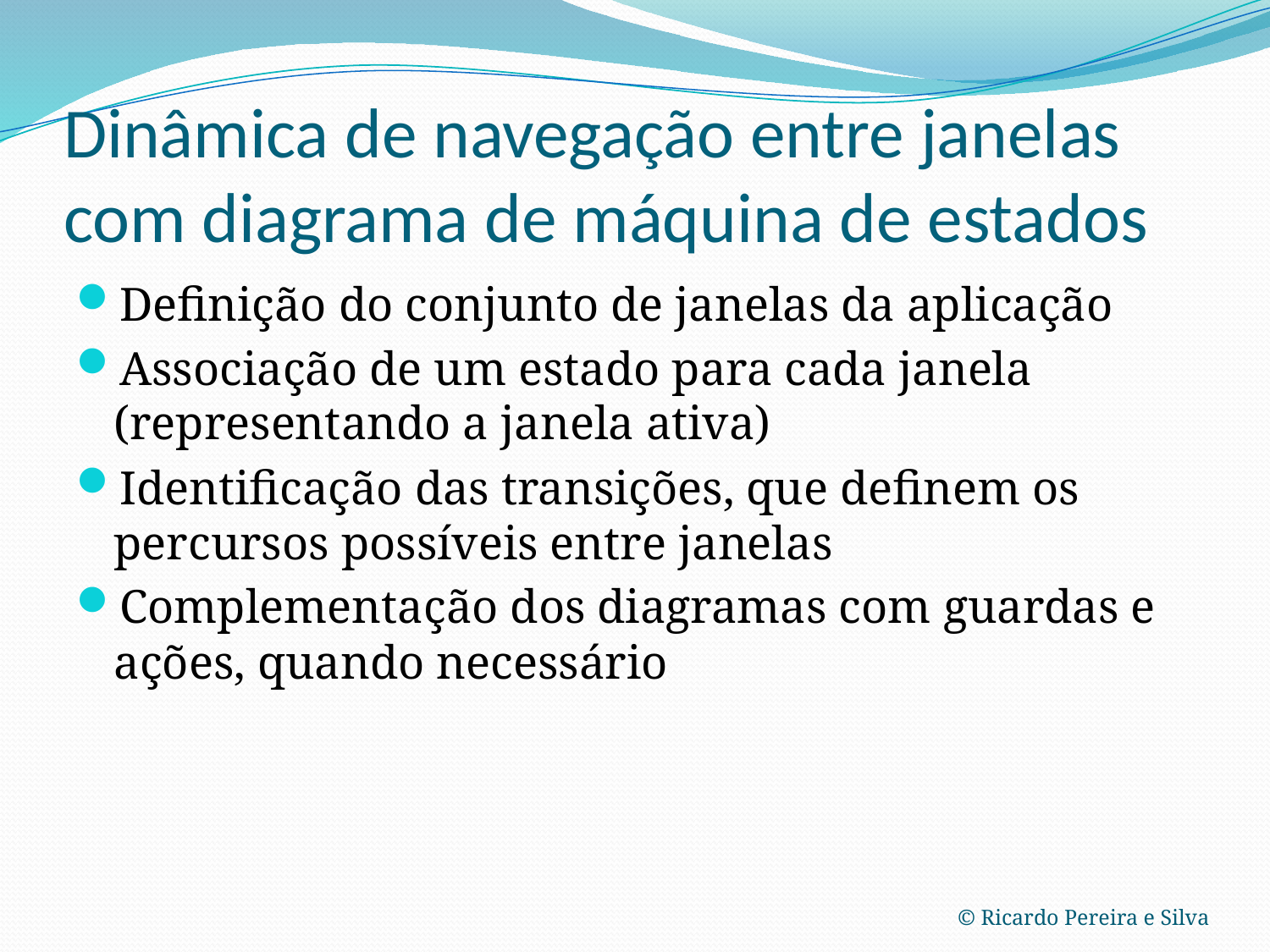

# Dinâmica de navegação entre janelas com diagrama de máquina de estados
Definição do conjunto de janelas da aplicação
Associação de um estado para cada janela (representando a janela ativa)
Identificação das transições, que definem os percursos possíveis entre janelas
Complementação dos diagramas com guardas e ações, quando necessário

© Ricardo Pereira e Silva